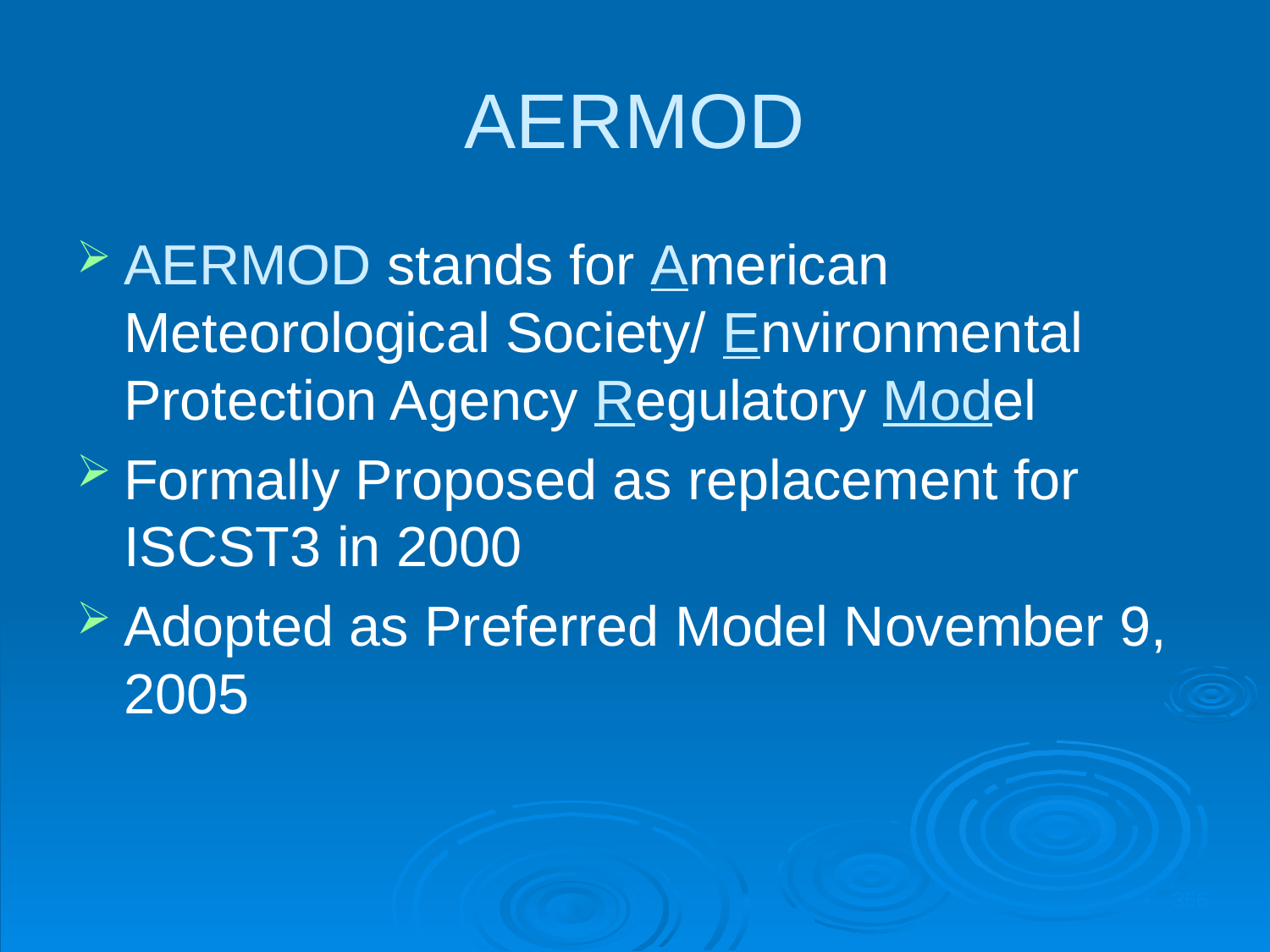

AERMOD
AERMOD stands for American Meteorological Society/ Environmental Protection Agency Regulatory Model
Formally Proposed as replacement for ISCST3 in 2000
Adopted as Preferred Model November 9, 2005

356